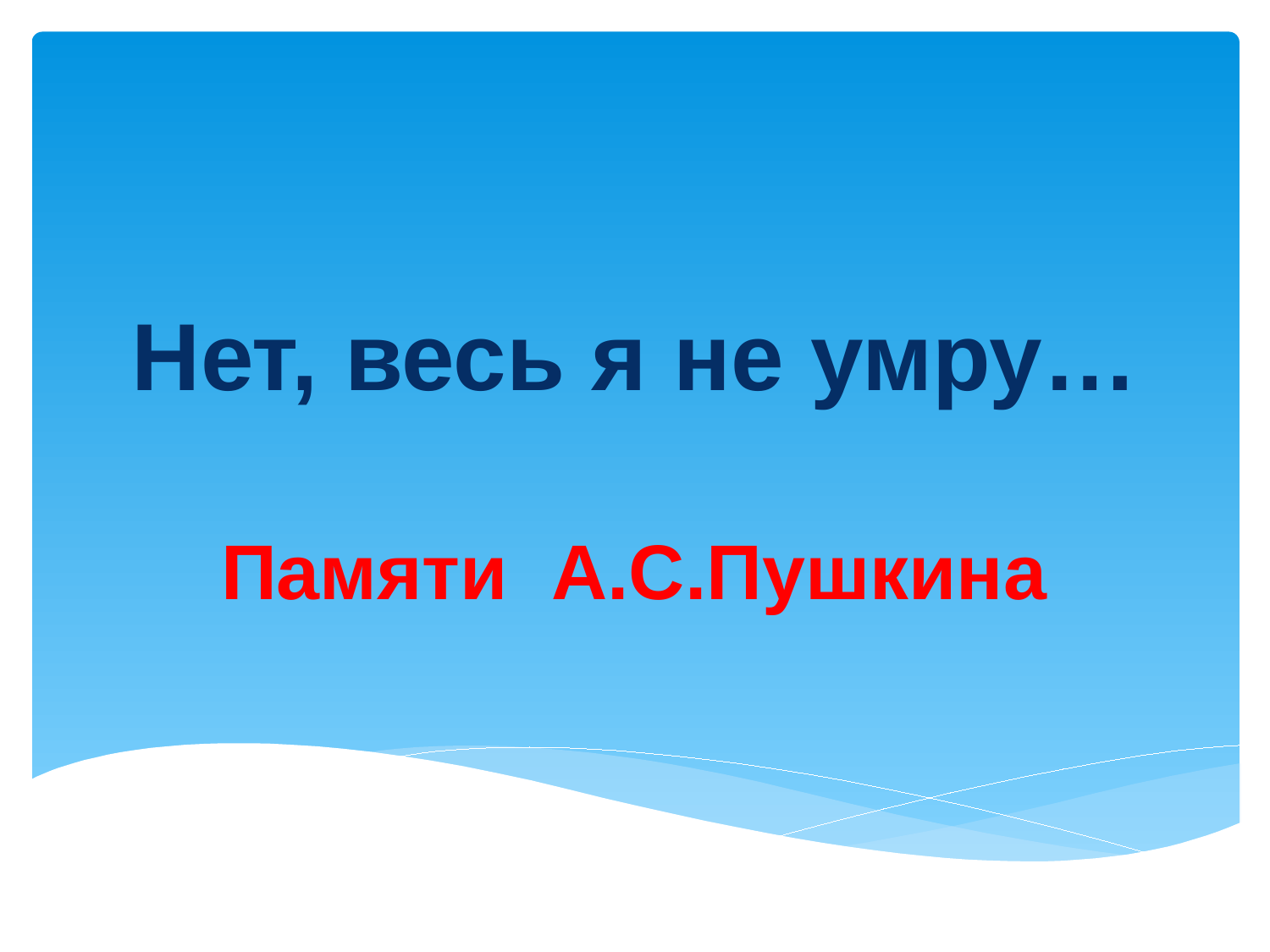

# Нет, весь я не умру…
Памяти  А.С.Пушкина